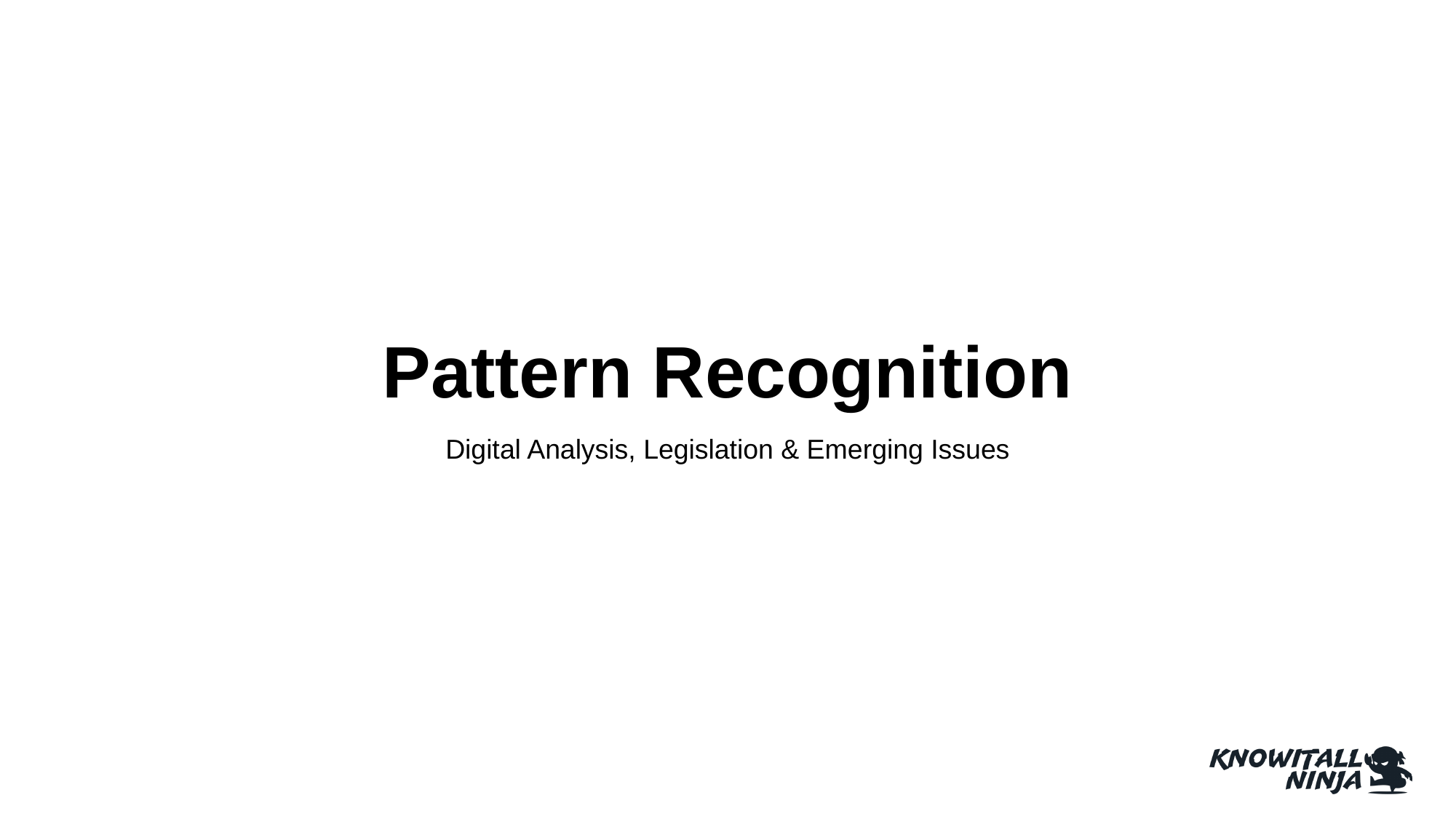

# Pattern Recognition
Digital Analysis, Legislation & Emerging Issues